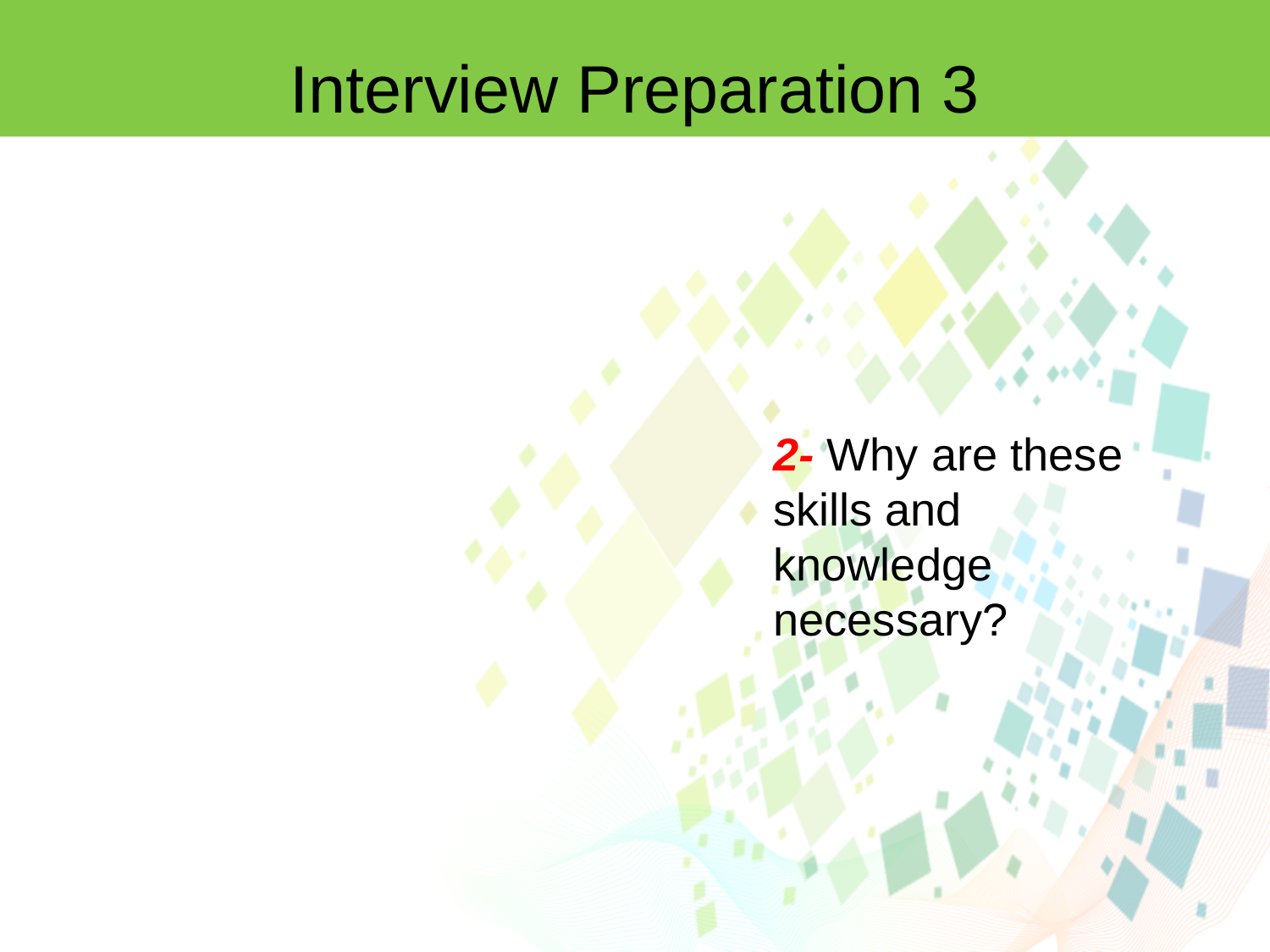

Interview Preparation 3
2- Why are these skills and knowledge necessary?